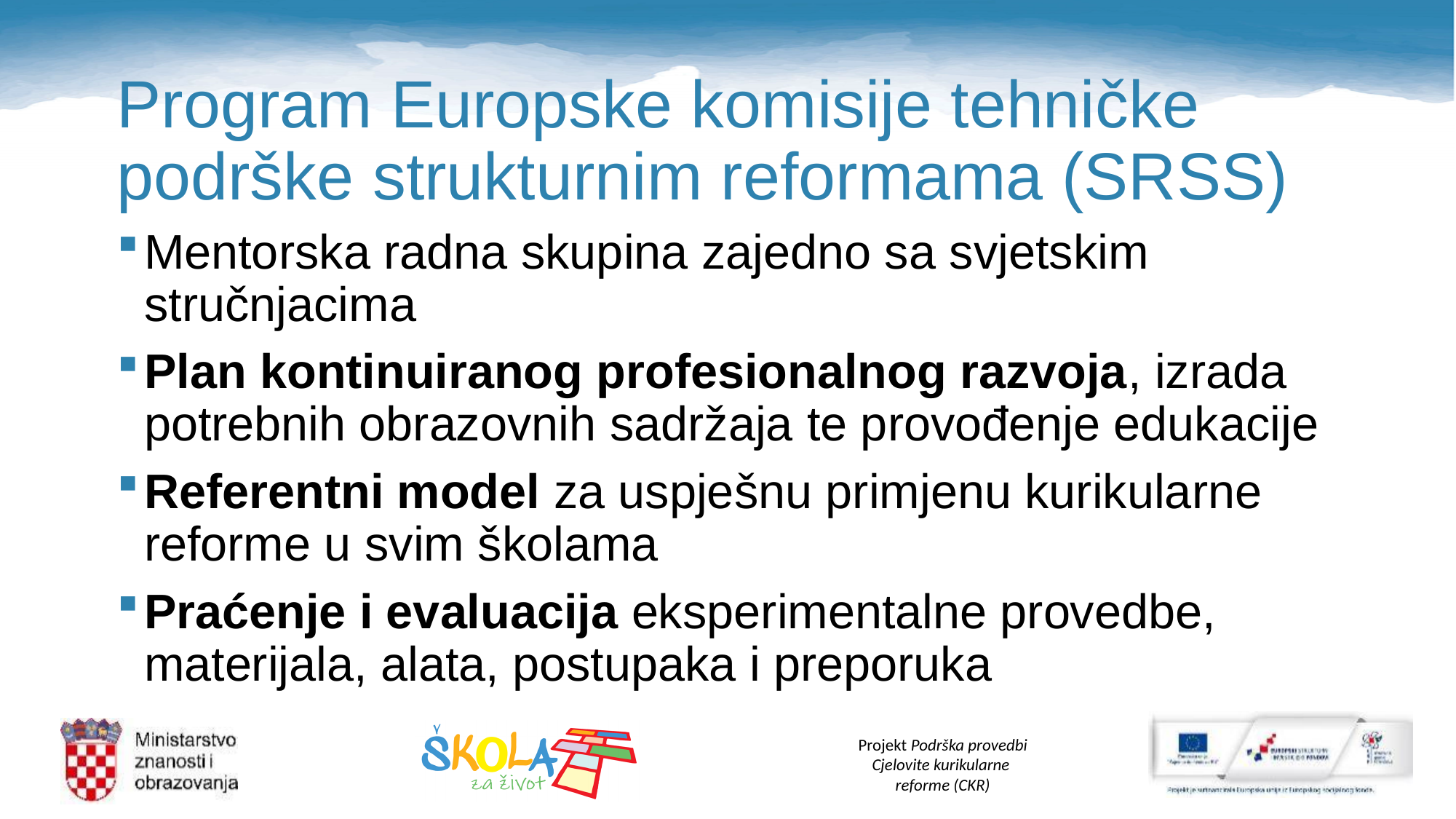

# Program Europske komisije tehničke podrške strukturnim reformama (SRSS)
Mentorska radna skupina zajedno sa svjetskim stručnjacima
Plan kontinuiranog profesionalnog razvoja, izrada potrebnih obrazovnih sadržaja te provođenje edukacije
Referentni model za uspješnu primjenu kurikularne reforme u svim školama
Praćenje i evaluacija eksperimentalne provedbe, materijala, alata, postupaka i preporuka